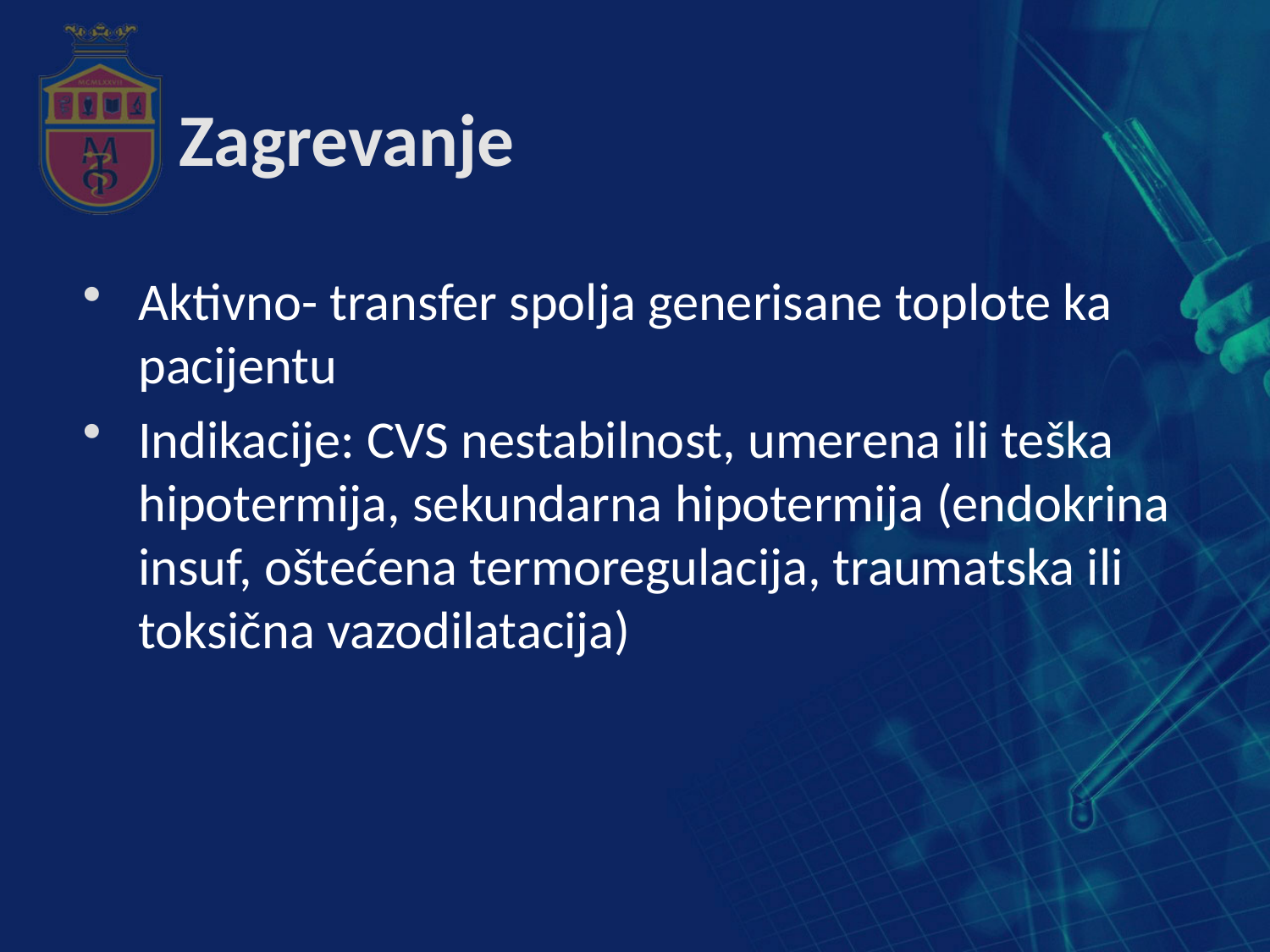

# Zagrevanje
Aktivno- transfer spolja generisane toplote ka pacijentu
Indikacije: CVS nestabilnost, umerena ili teška hipotermija, sekundarna hipotermija (endokrina insuf, oštećena termoregulacija, traumatska ili toksična vazodilatacija)